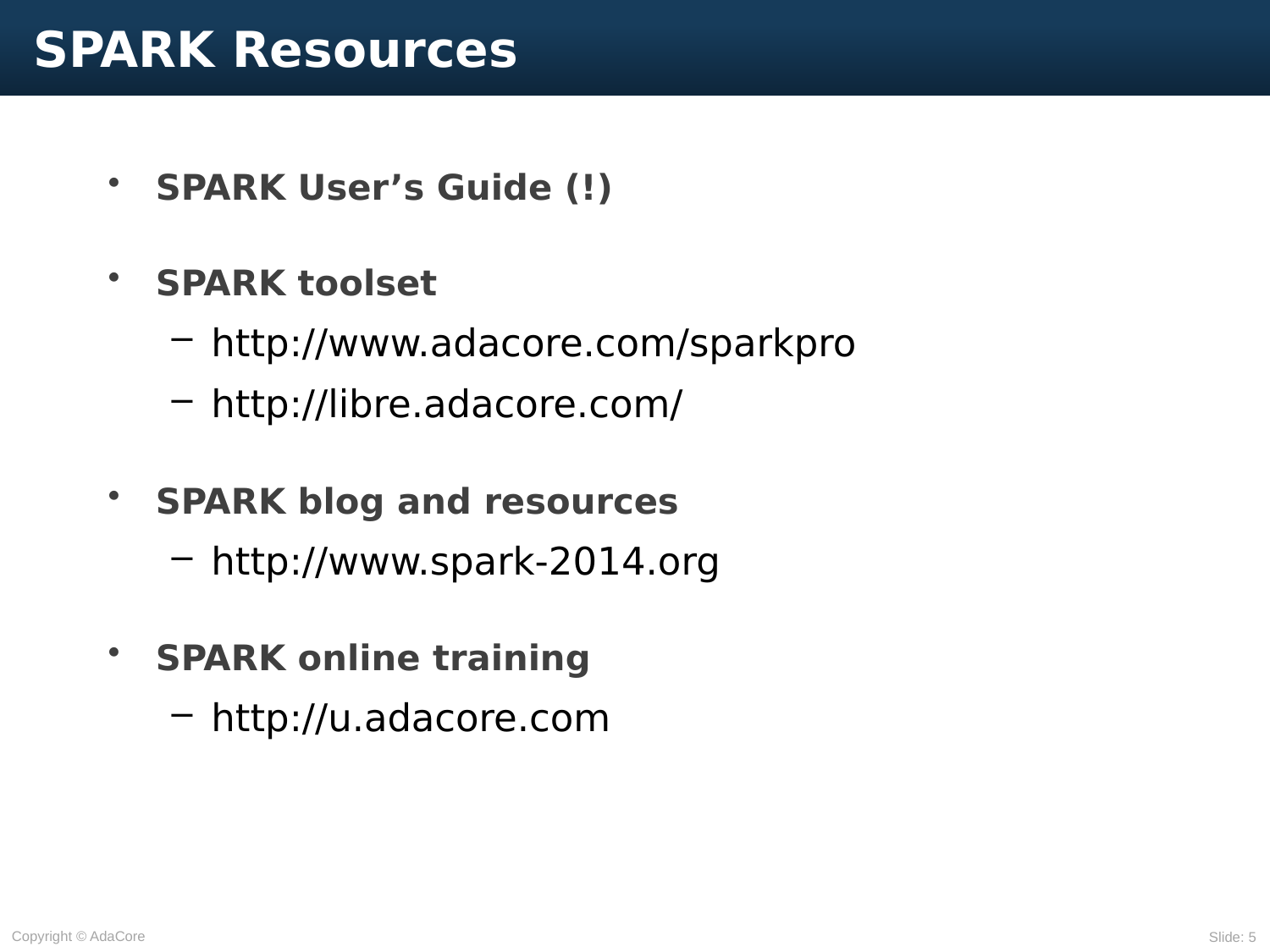

# SPARK Resources
SPARK User’s Guide (!)
SPARK toolset
http://www.adacore.com/sparkpro
http://libre.adacore.com/
SPARK blog and resources
http://www.spark-2014.org
SPARK online training
http://u.adacore.com